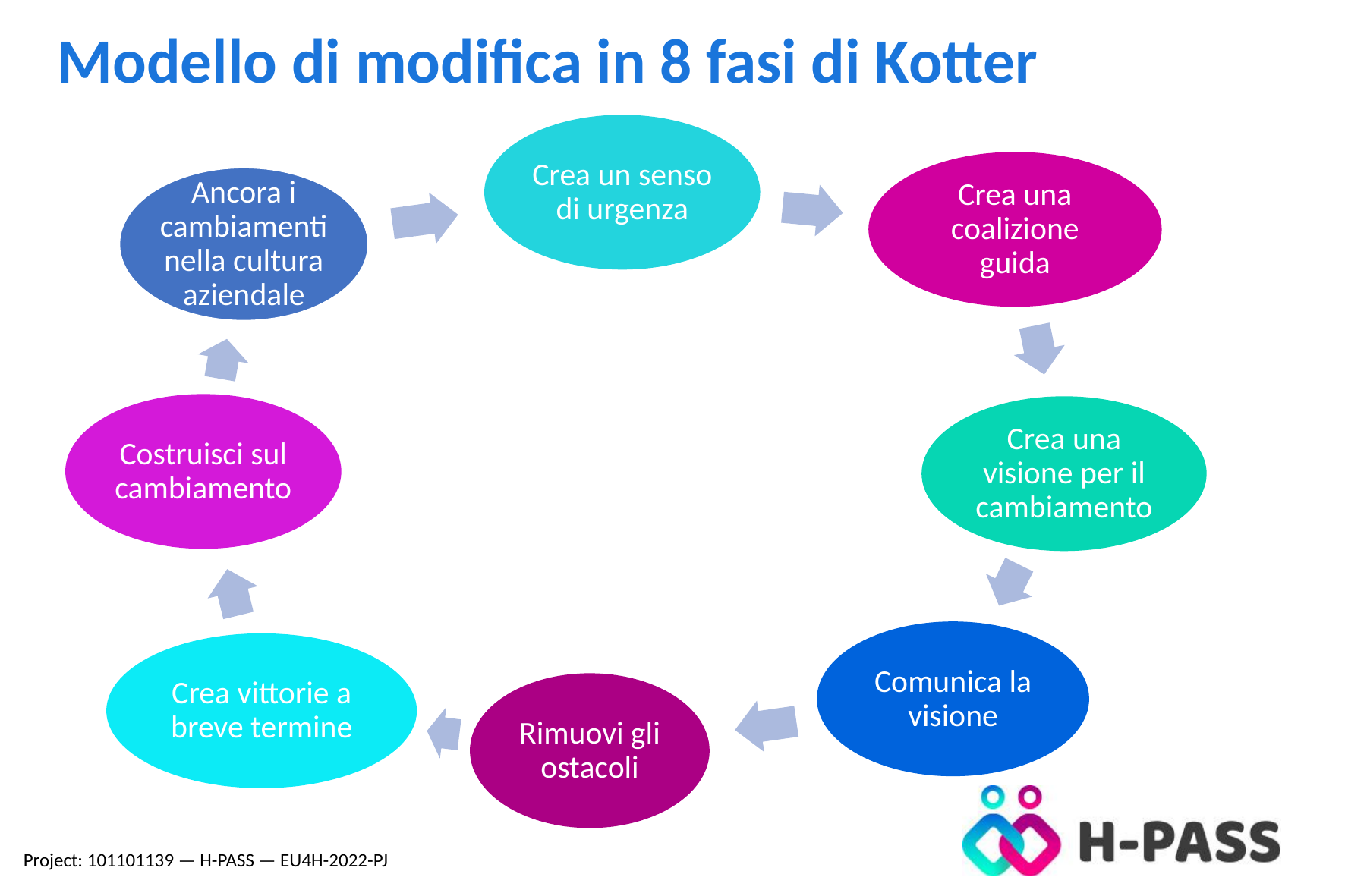

Modello di modifica in 8 fasi di Kotter

Crea un senso di urgenza

Crea una coalizione guida

Ancora i cambiamenti nella cultura aziendale

Costruisci sul cambiamento
Crea una visione per il cambiamento

Comunica la visione
Crea vittorie a breve termine

Rimuovi gli ostacoli

Project: 101101139 — H-PASS — EU4H-2022-PJ